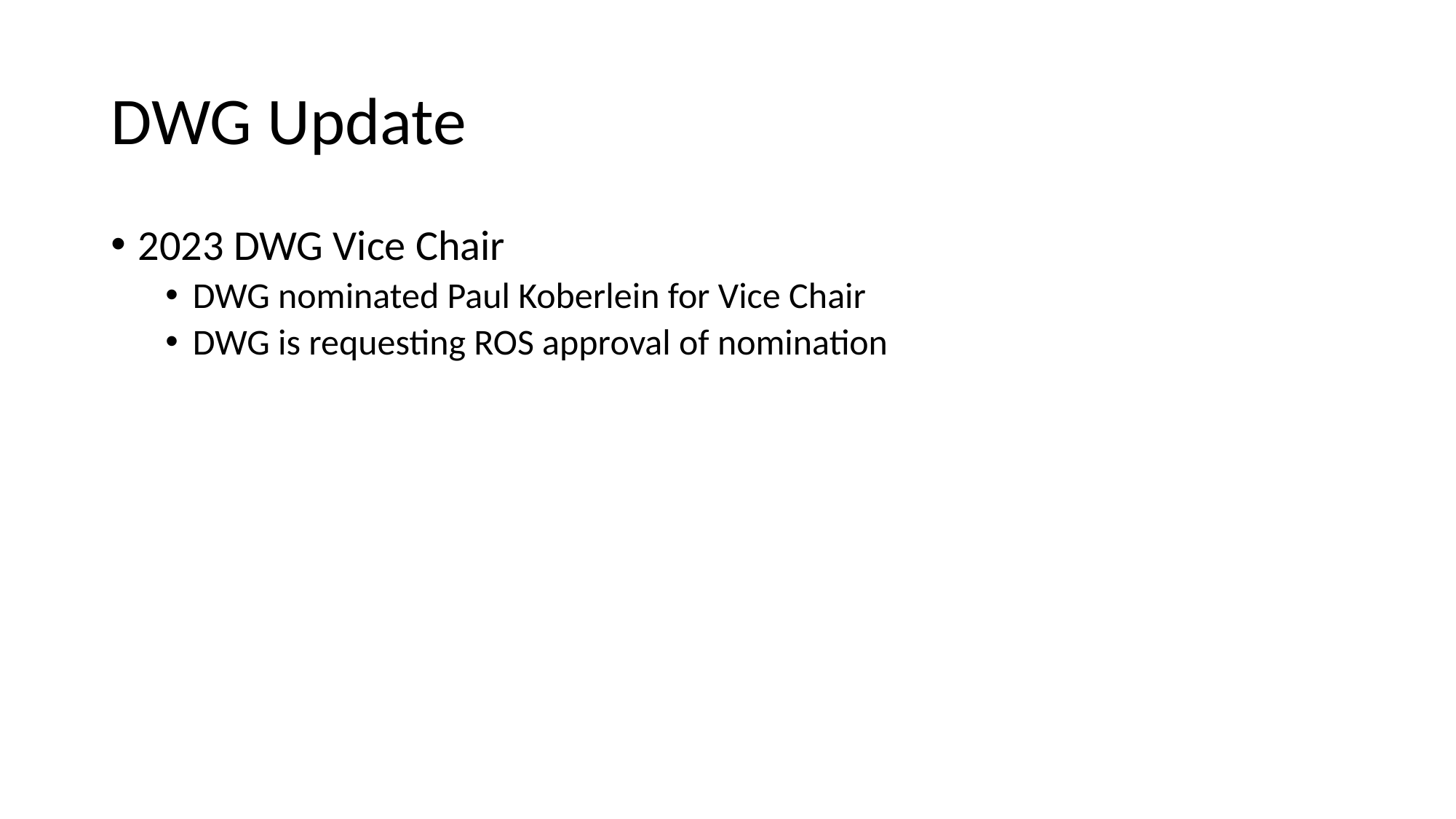

# DWG Update
2023 DWG Vice Chair
DWG nominated Paul Koberlein for Vice Chair
DWG is requesting ROS approval of nomination